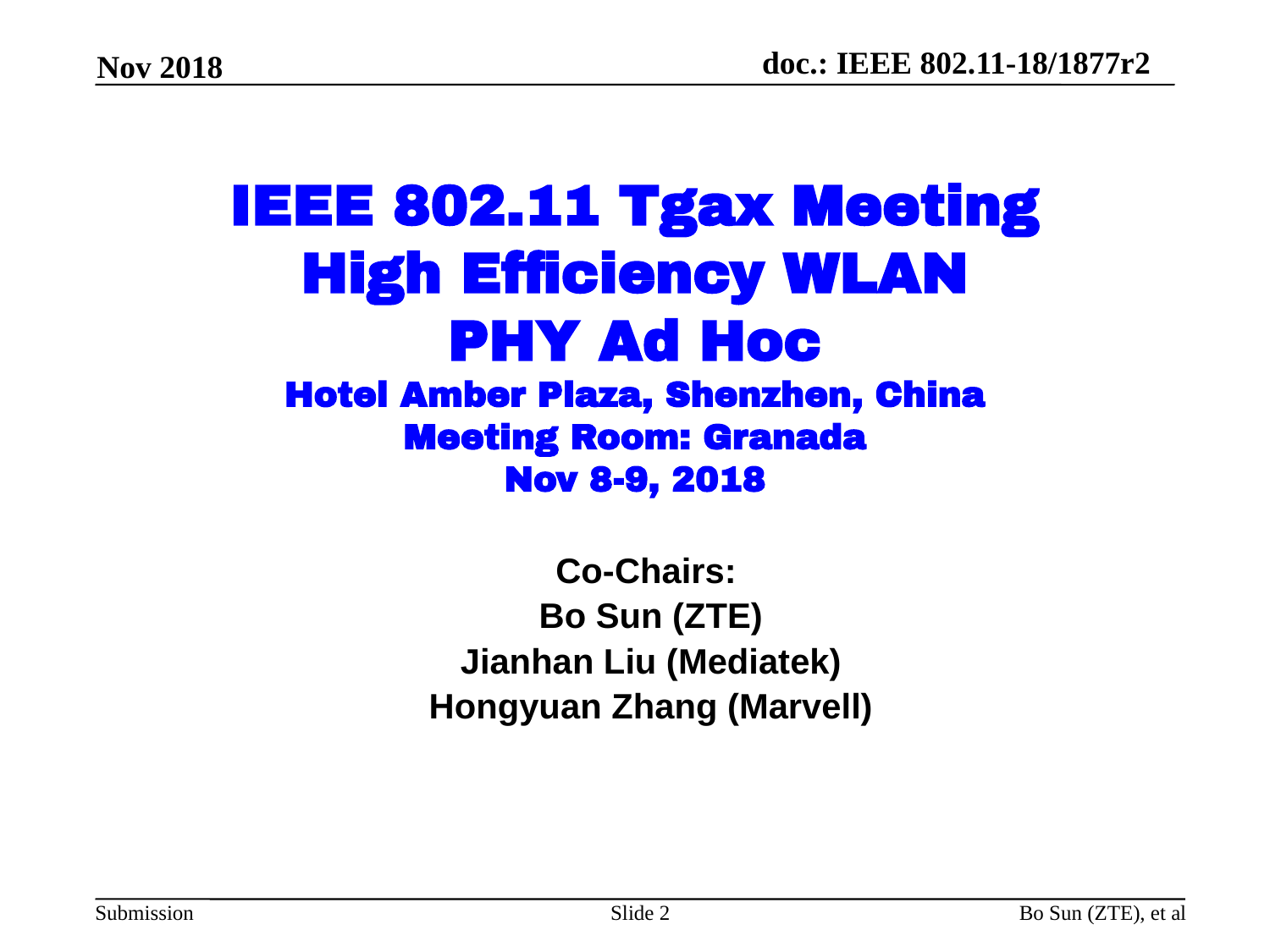

Nov 2018
# IEEE 802.11 Tgax Meeting High Efficiency WLAN PHY Ad Hoc Hotel Amber Plaza, Shenzhen, China Meeting Room: Granada Nov 8-9, 2018

Co-Chairs:
Bo Sun (ZTE)
Jianhan Liu (Mediatek)
Hongyuan Zhang (Marvell)
Slide 2
Bo Sun (ZTE), et al